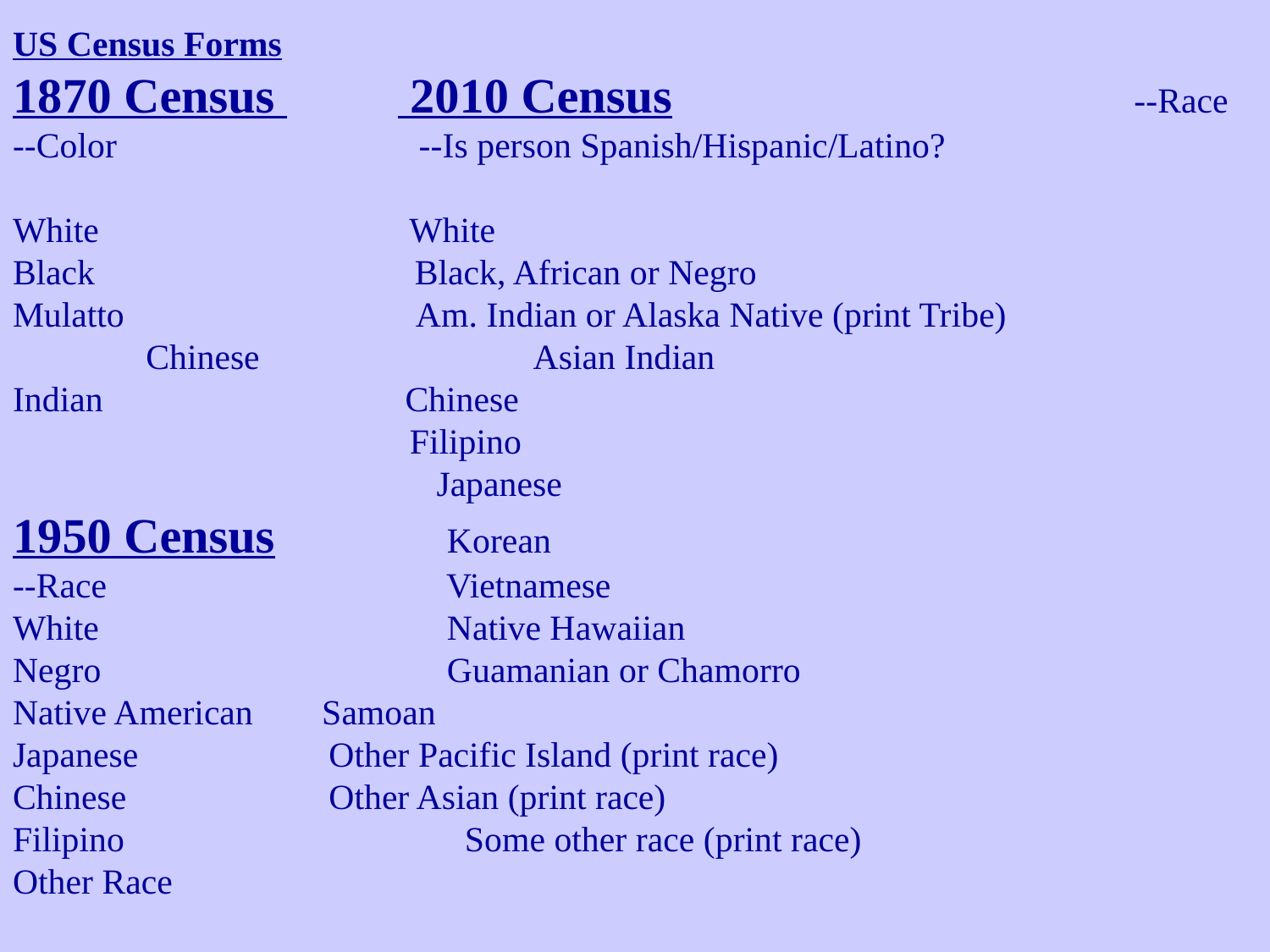

# US Census Forms 1870 Census           2010 Census                                                    --Race --Color                                  --Is person Spanish/Hispanic/Latino? White                                   White Black                                    Black, African or Negro Mulatto                                 Am. Indian or Alaska Native (print Tribe)                                            Chinese                               Asian Indian Indian                                  Chinese Filipino Japanese 1950 Census	      Korean --Race			      Vietnamese White			      Native Hawaiian Negro			      Guamanian or Chamorro Native American	         Samoan Japanese		       Other Pacific Island (print race) Chinese		       Other Asian (print race) Filipino			        Some other race (print race) Other Race